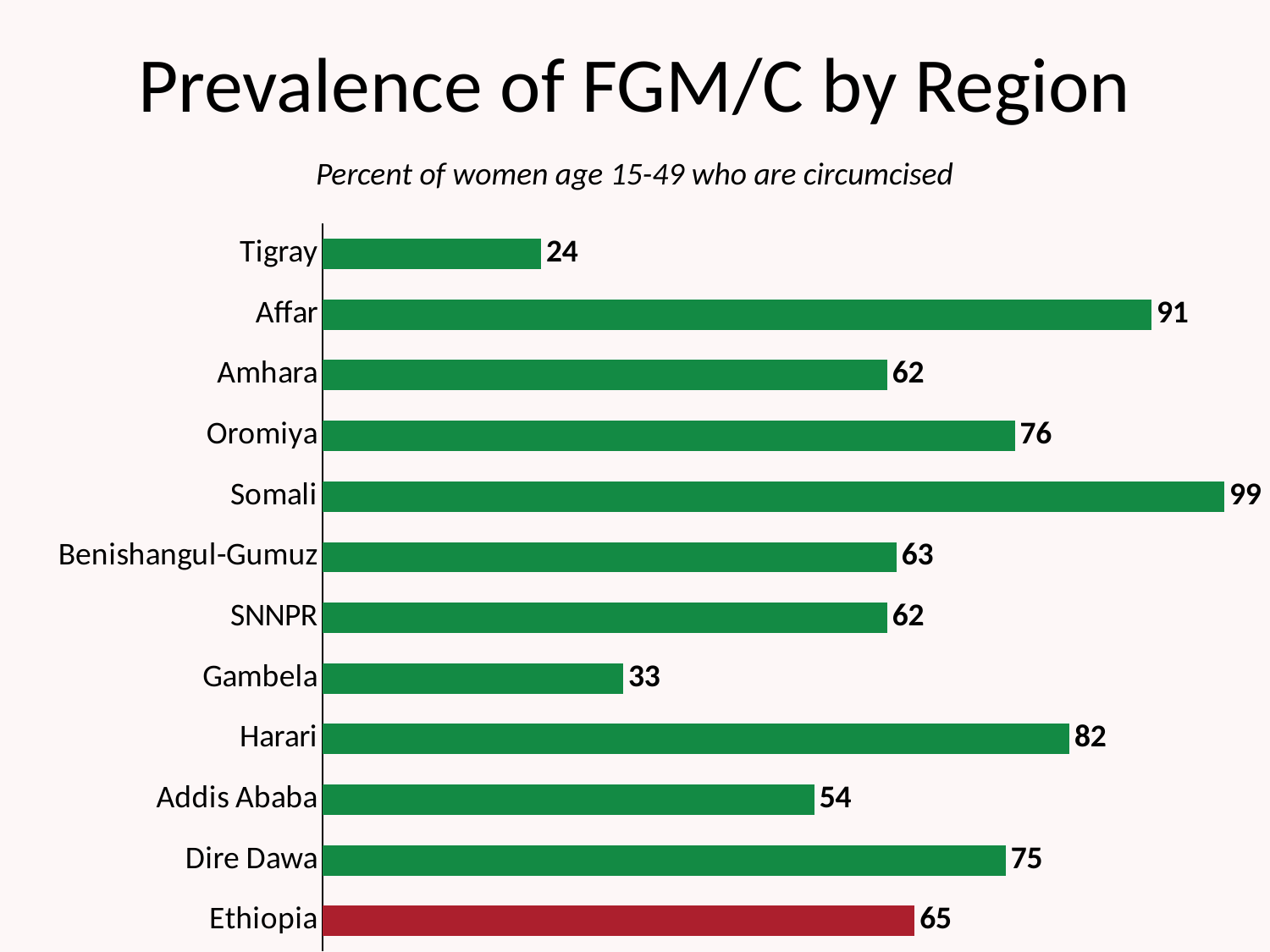

# Prevalence of FGM/C by Region
Percent of women age 15-49 who are circumcised

### Chart

| Category | Series 1 |
|---|---|
| Ethiopia | 65.0 |
| Dire Dawa | 75.0 |
| Addis Ababa | 54.0 |
| Harari | 82.0 |
| Gambela | 33.0 |
| SNNPR | 62.0 |
| Benishangul-Gumuz | 63.0 |
| Somali | 99.0 |
| Oromiya | 76.0 |
| Amhara | 62.0 |
| Affar | 91.0 |
| Tigray | 24.0 |